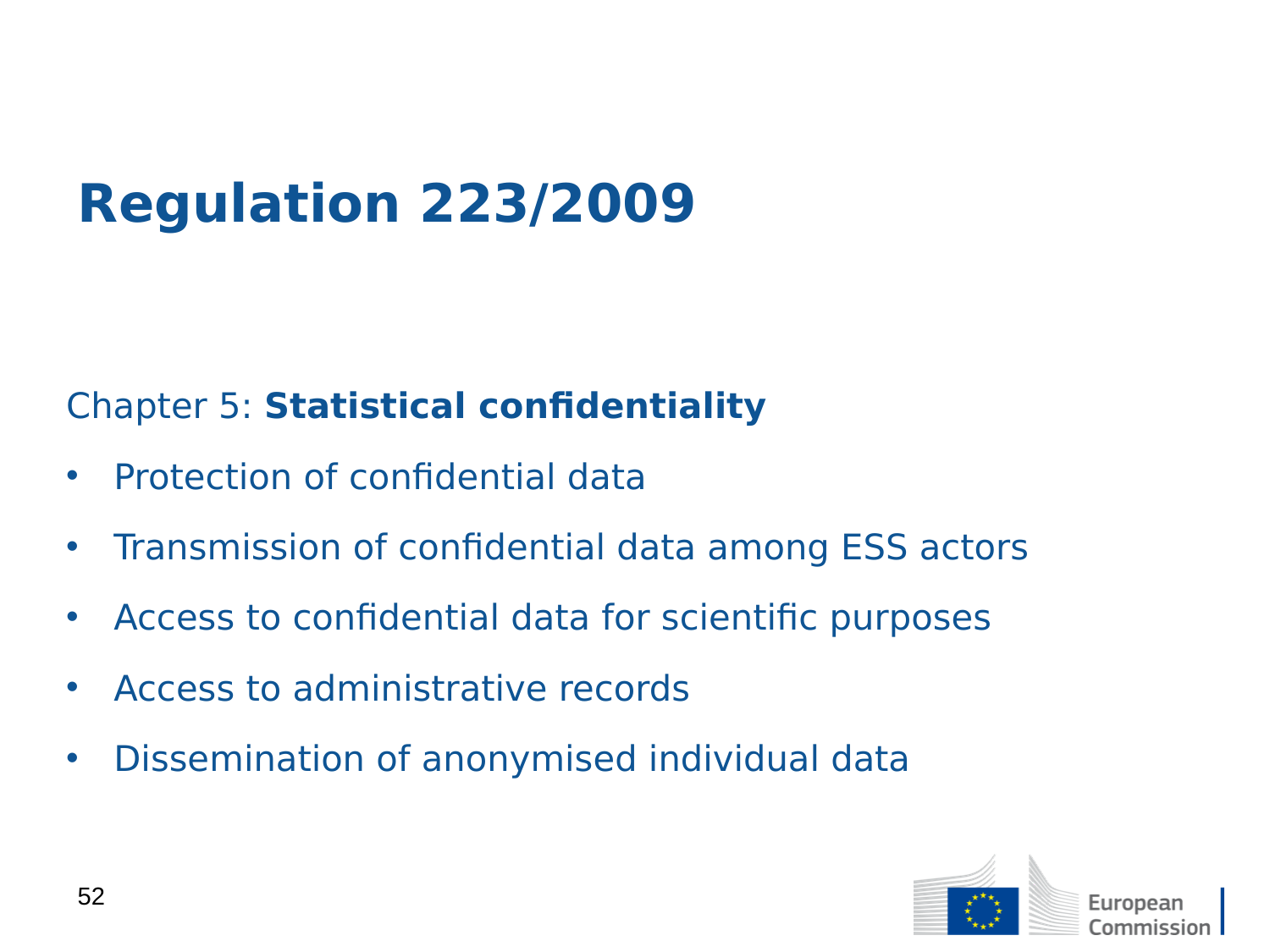

# Regulation 223/2009
Chapter 5: Statistical confidentiality
Protection of confidential data
Transmission of confidential data among ESS actors
Access to confidential data for scientific purposes
Access to administrative records
Dissemination of anonymised individual data

52